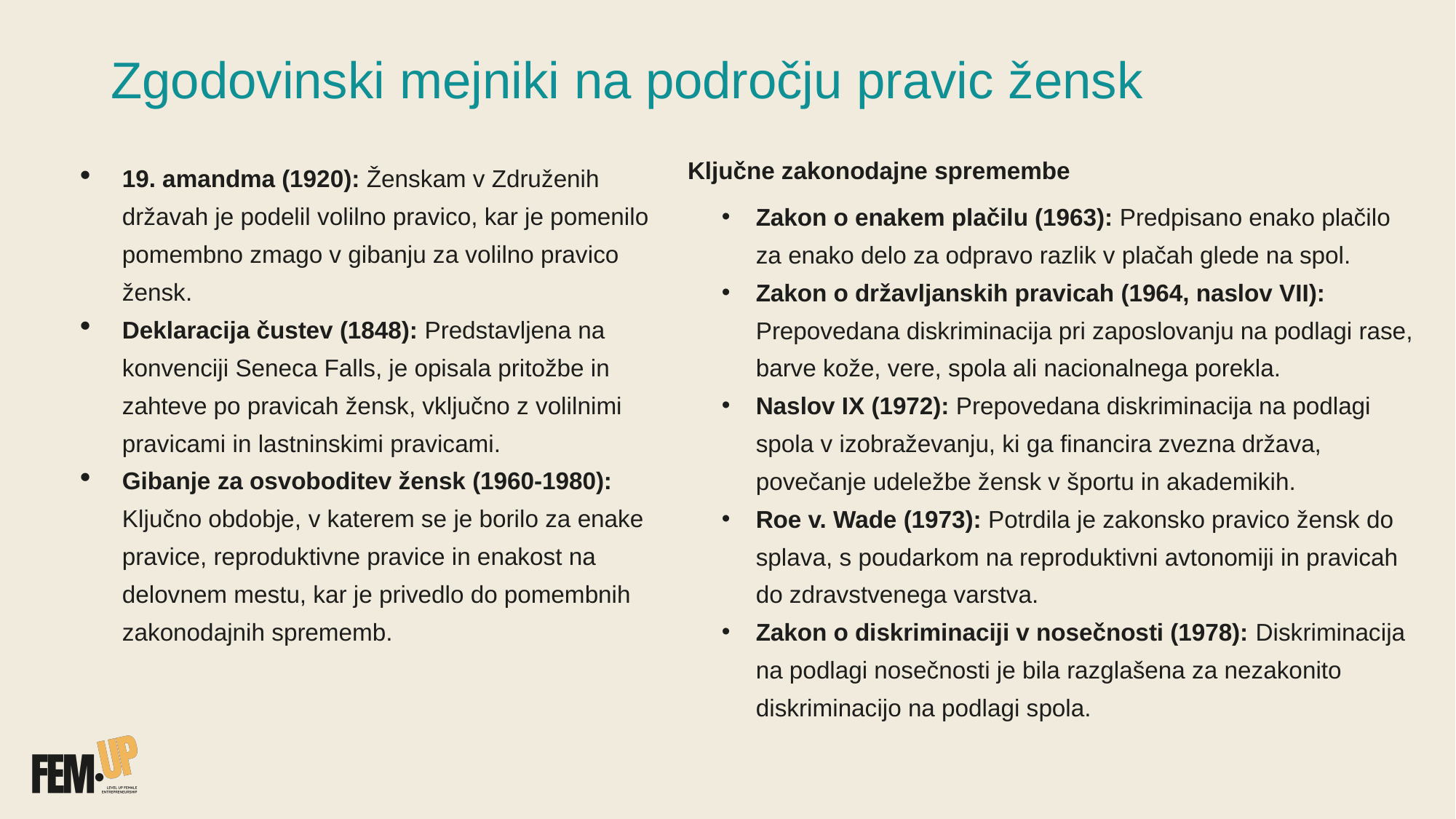

# Zgodovinski mejniki na področju pravic žensk
19. amandma (1920): Ženskam v Združenih državah je podelil volilno pravico, kar je pomenilo pomembno zmago v gibanju za volilno pravico žensk.
Deklaracija čustev (1848): Predstavljena na konvenciji Seneca Falls, je opisala pritožbe in zahteve po pravicah žensk, vključno z volilnimi pravicami in lastninskimi pravicami.
Gibanje za osvoboditev žensk (1960-1980): Ključno obdobje, v katerem se je borilo za enake pravice, reproduktivne pravice in enakost na delovnem mestu, kar je privedlo do pomembnih zakonodajnih sprememb.

Ključne zakonodajne spremembe
Zakon o enakem plačilu (1963): Predpisano enako plačilo za enako delo za odpravo razlik v plačah glede na spol.
Zakon o državljanskih pravicah (1964, naslov VII): Prepovedana diskriminacija pri zaposlovanju na podlagi rase, barve kože, vere, spola ali nacionalnega porekla.
Naslov IX (1972): Prepovedana diskriminacija na podlagi spola v izobraževanju, ki ga financira zvezna država, povečanje udeležbe žensk v športu in akademikih.
Roe v. Wade (1973): Potrdila je zakonsko pravico žensk do splava, s poudarkom na reproduktivni avtonomiji in pravicah do zdravstvenega varstva.
Zakon o diskriminaciji v nosečnosti (1978): Diskriminacija na podlagi nosečnosti je bila razglašena za nezakonito diskriminacijo na podlagi spola.